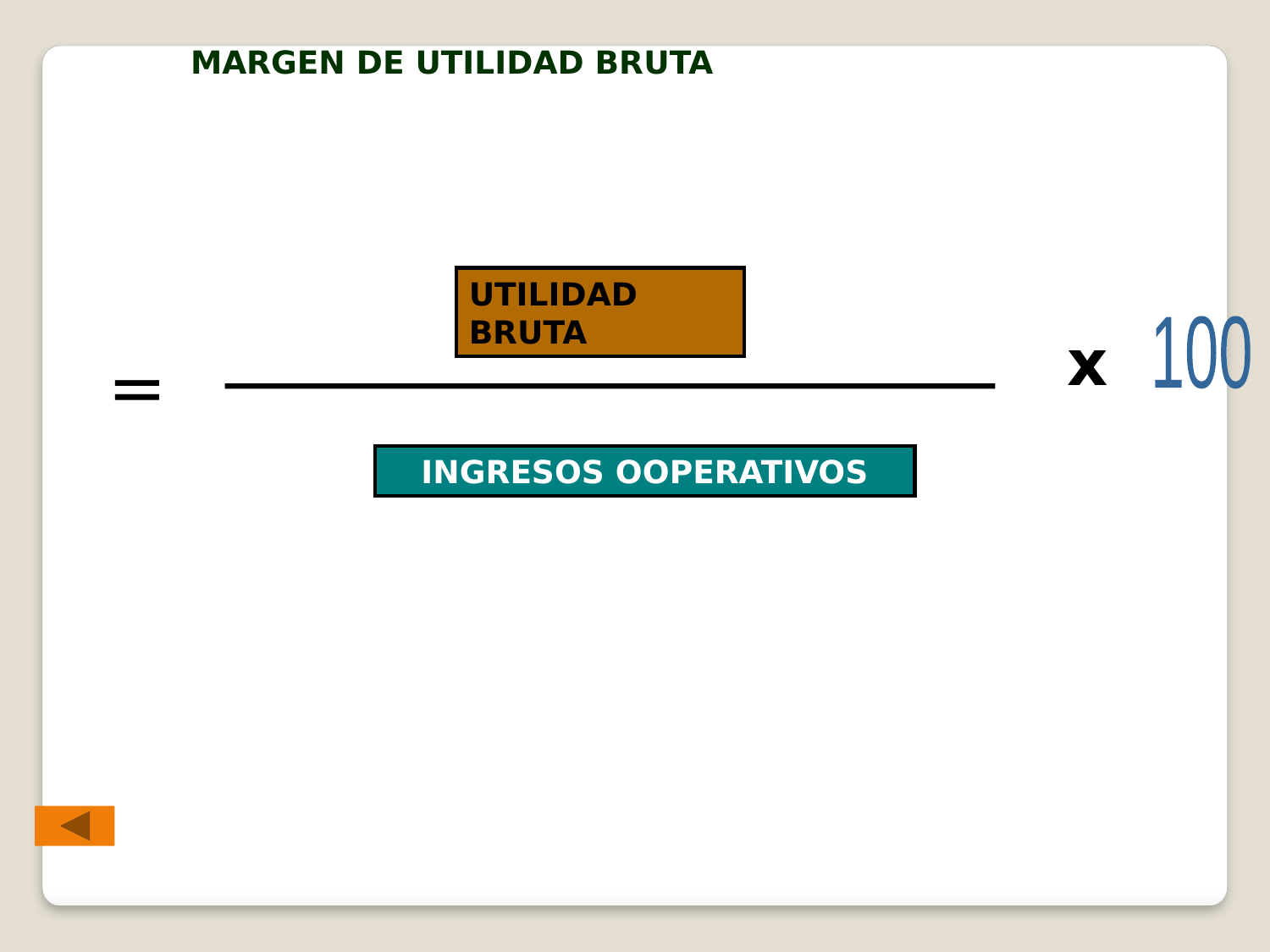

MARGEN DE UTILIDAD BRUTA
UTILIDAD BRUTA
x
100
=

INGRESOS OOPERATIVOS